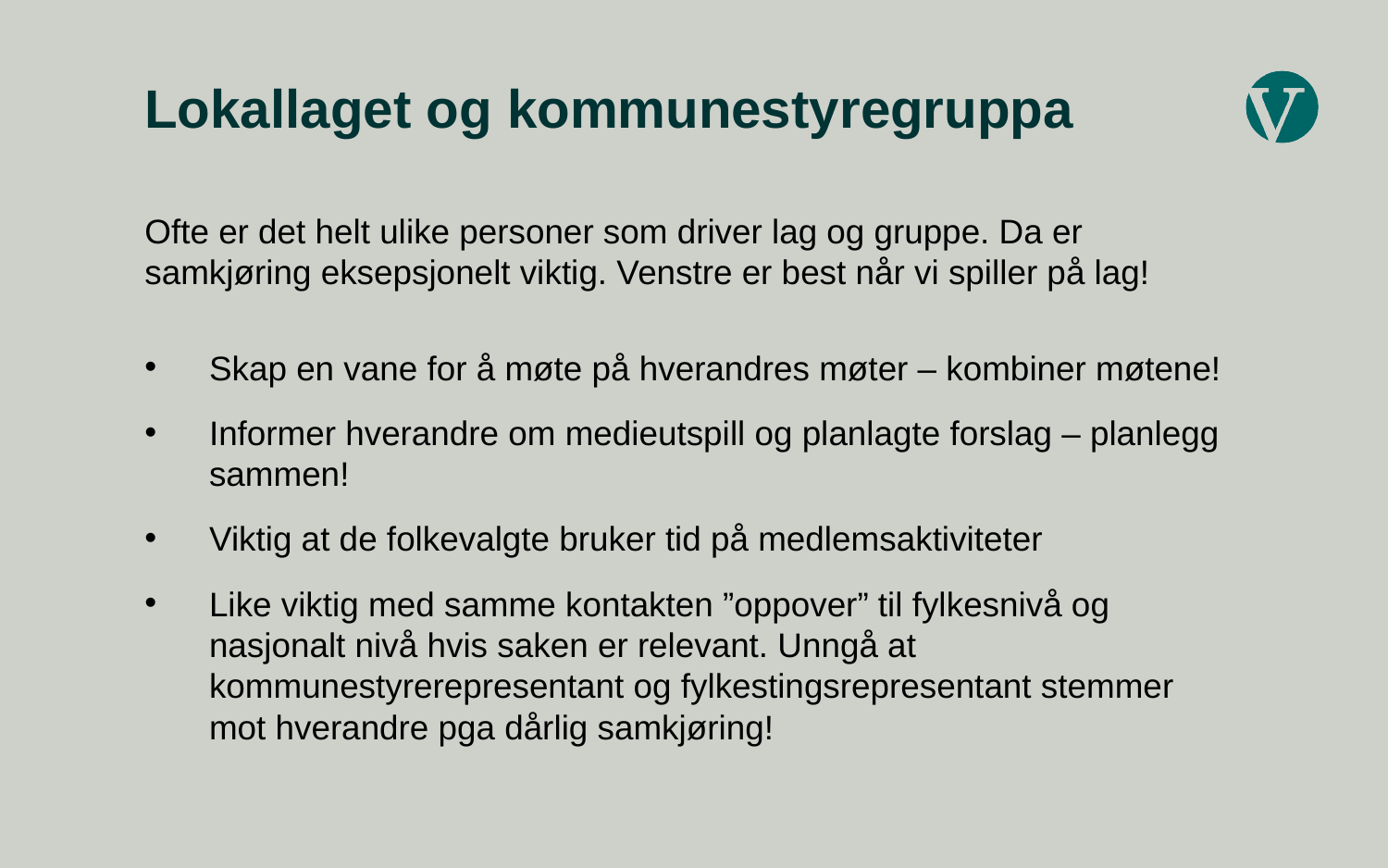

# Lokallaget og kommunestyregruppa

Ofte er det helt ulike personer som driver lag og gruppe. Da er samkjøring eksepsjonelt viktig. Venstre er best når vi spiller på lag!

Skap en vane for å møte på hverandres møter – kombiner møtene!
Informer hverandre om medieutspill og planlagte forslag – planlegg sammen!
Viktig at de folkevalgte bruker tid på medlemsaktiviteter
Like viktig med samme kontakten ”oppover” til fylkesnivå og nasjonalt nivå hvis saken er relevant. Unngå at kommunestyrerepresentant og fylkestingsrepresentant stemmer mot hverandre pga dårlig samkjøring!